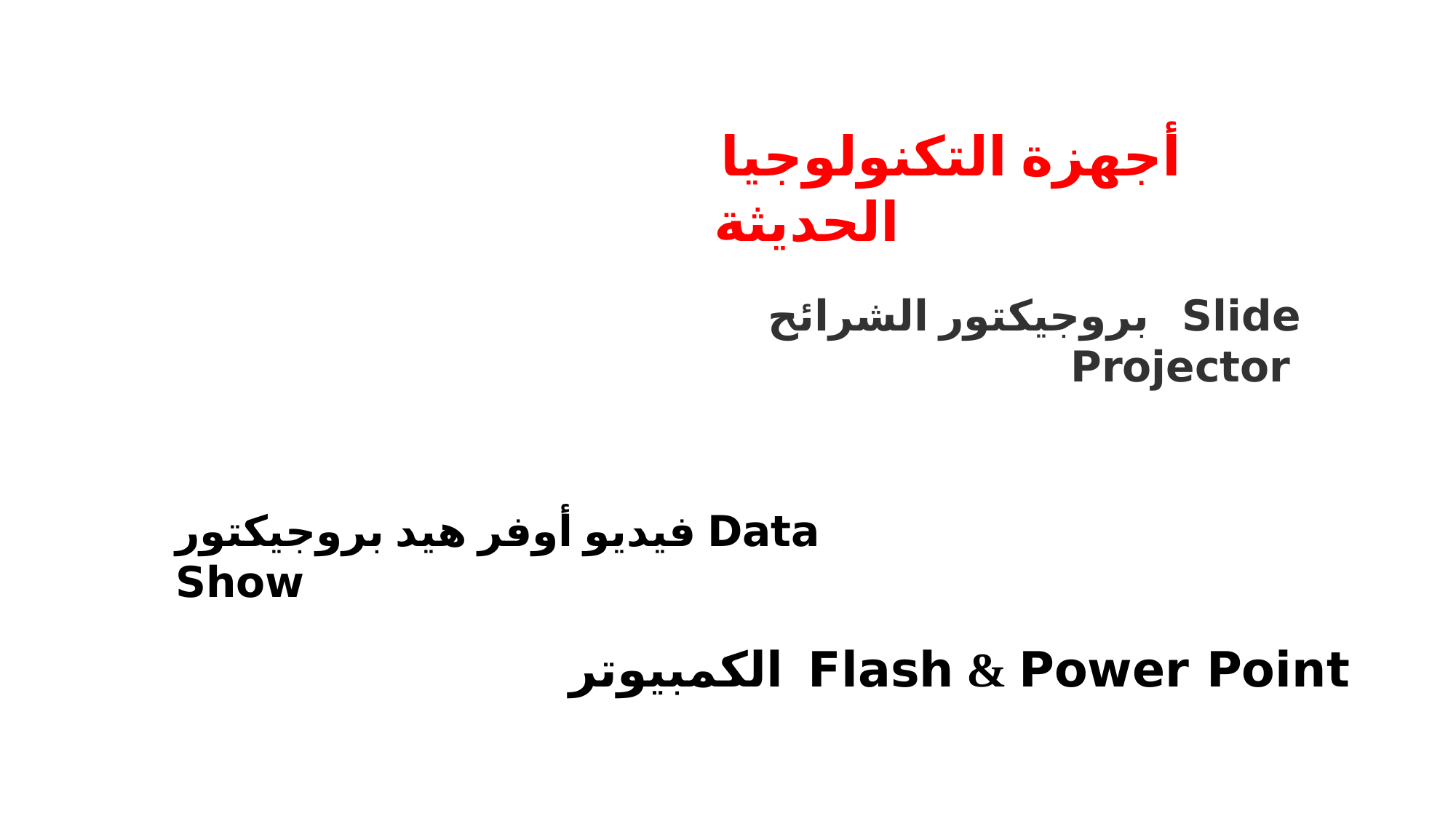

أجهزة التكنولوجيا الحديثة
 بروجيكتور الشرائح   Slide Projector
فيديو أوفر هيد بروجيكتور Data Show
 الكمبيوتر  Flash & Power Point